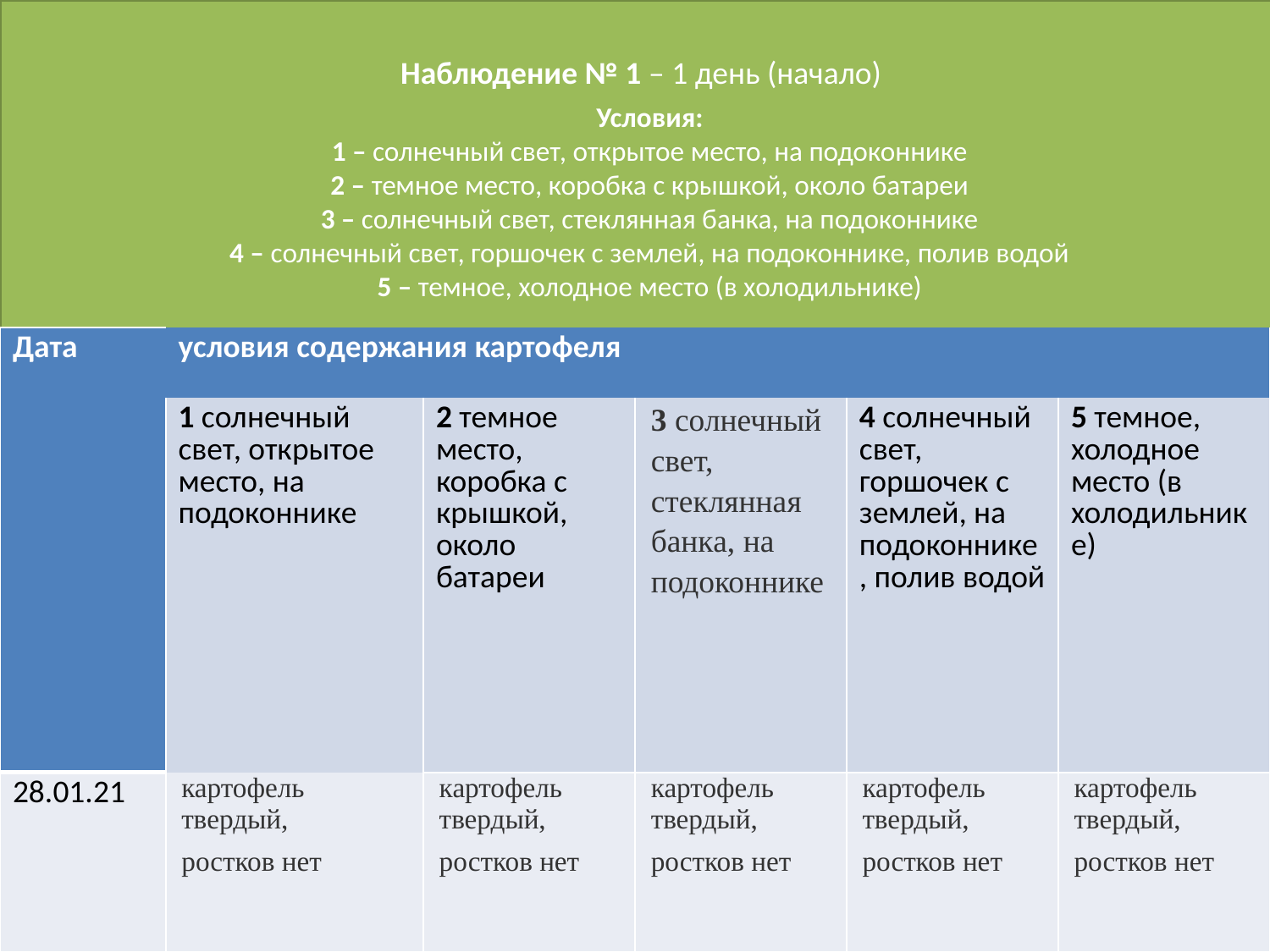

# Наблюдение № 1 – 1 день (начало)  Условия: 1 – солнечный свет, открытое место, на подоконнике 2 – темное место, коробка с крышкой, около батареи 3 – солнечный свет, стеклянная банка, на подоконнике 4 – солнечный свет, горшочек с землей, на подоконнике, полив водой 5 – темное, холодное место (в холодильнике)
| Дата | условия содержания картофеля |  |  |  |  |
| --- | --- | --- | --- | --- | --- |
|  | 1 солнечный свет, открытое место, на подоконнике | 2 темное место, коробка с крышкой, около батареи | 3 солнечный свет, стеклянная банка, на подоконнике | 4 солнечный свет, горшочек с землей, на подоконнике, полив водой | 5 темное, холодное место (в холодильнике) |
| 02.02.21 | картофель мягкий, сухой, позеленел, наклюнулись почки (глазки) | картофель твердый, наклюнулись почки (глазки) появились, толстые побеги 0,3 мм | картофель твердый, наклюнулись почки (глазки), появились толстые побеги 0,6 мм | картофель твердый, появились два толстых, белых побега: 1 см и 0,7 мм | картофель твердый, ростков нет |
| Дата | условия содержания картофеля |  |  |  |  |
| --- | --- | --- | --- | --- | --- |
|  | 1 солнечный свет, открытое место, на подоконнике | 2 темное место, коробка с крышкой, около батареи | 3 солнечный свет, стеклянная банка, на подоконнике | 4 солнечный свет, горшочек с землей, на подоконнике, полив водой | 5 темное, холодное место (в холодильнике) |
| 28.01.21 | картофель твердый, ростков нет | картофель твердый, ростков нет | картофель твердый, ростков нет | картофель твердый, ростков нет | картофель твердый, ростков нет |